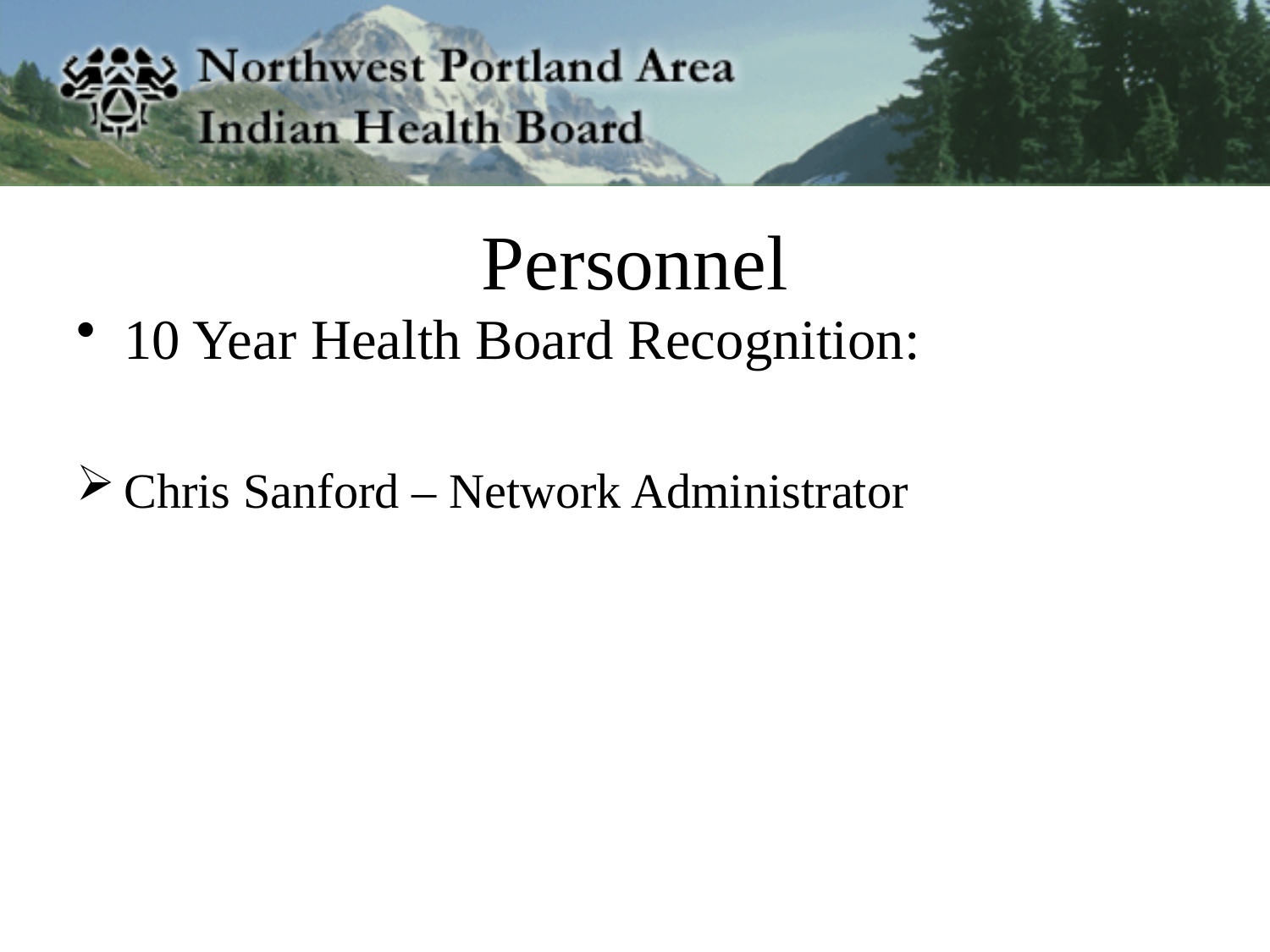

# Personnel
10 Year Health Board Recognition:

Chris Sanford – Network Administrator